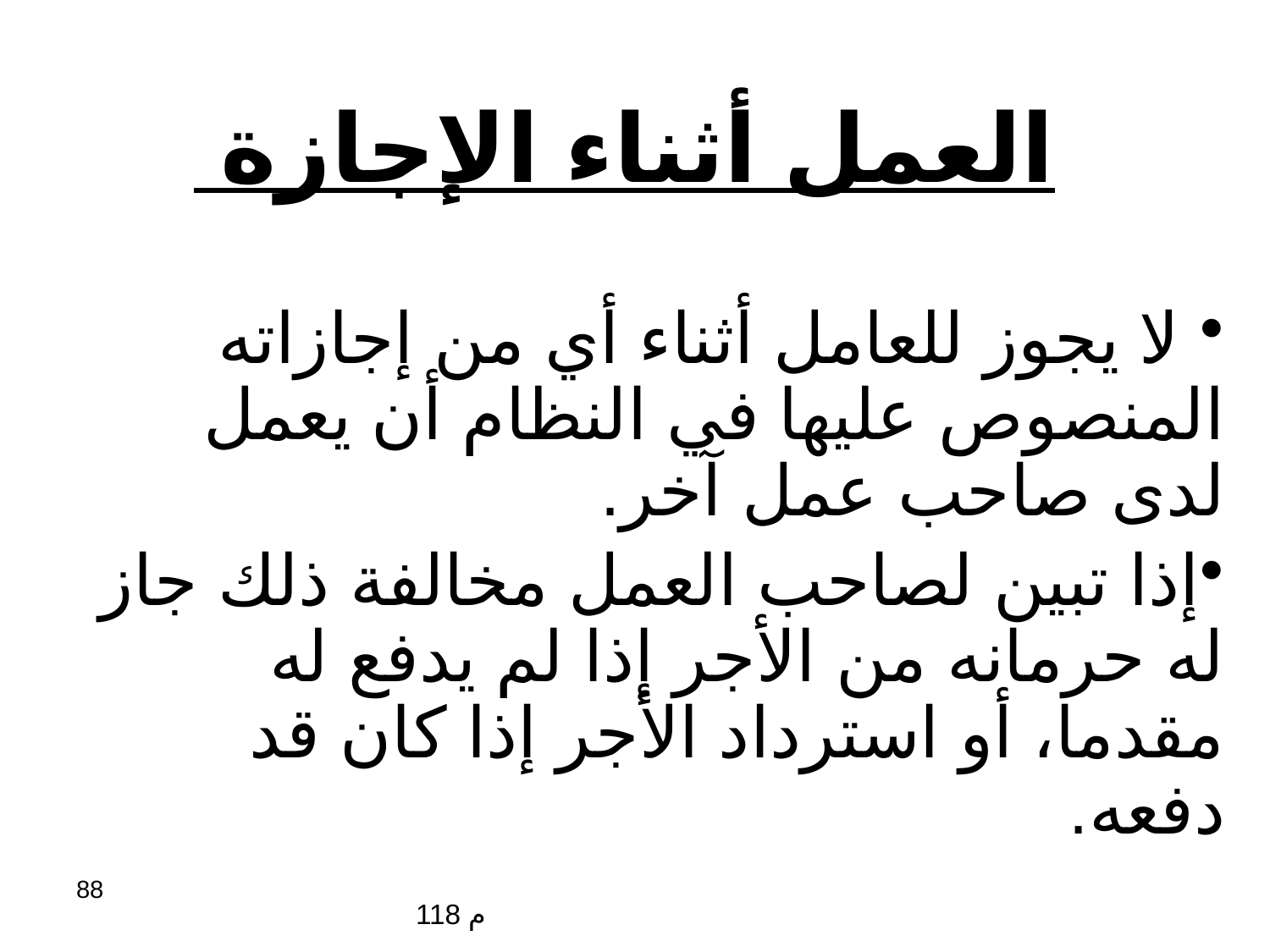

# العمل أثناء الإجازة
 لا يجوز للعامل أثناء أي من إجازاته المنصوص عليها في النظام أن يعمل لدى صاحب عمل آخر.
إذا تبين لصاحب العمل مخالفة ذلك جاز له حرمانه من الأجر إذا لم يدفع له مقدما، أو استرداد الأجر إذا كان قد دفعه.
	                                                                                 م 118
88